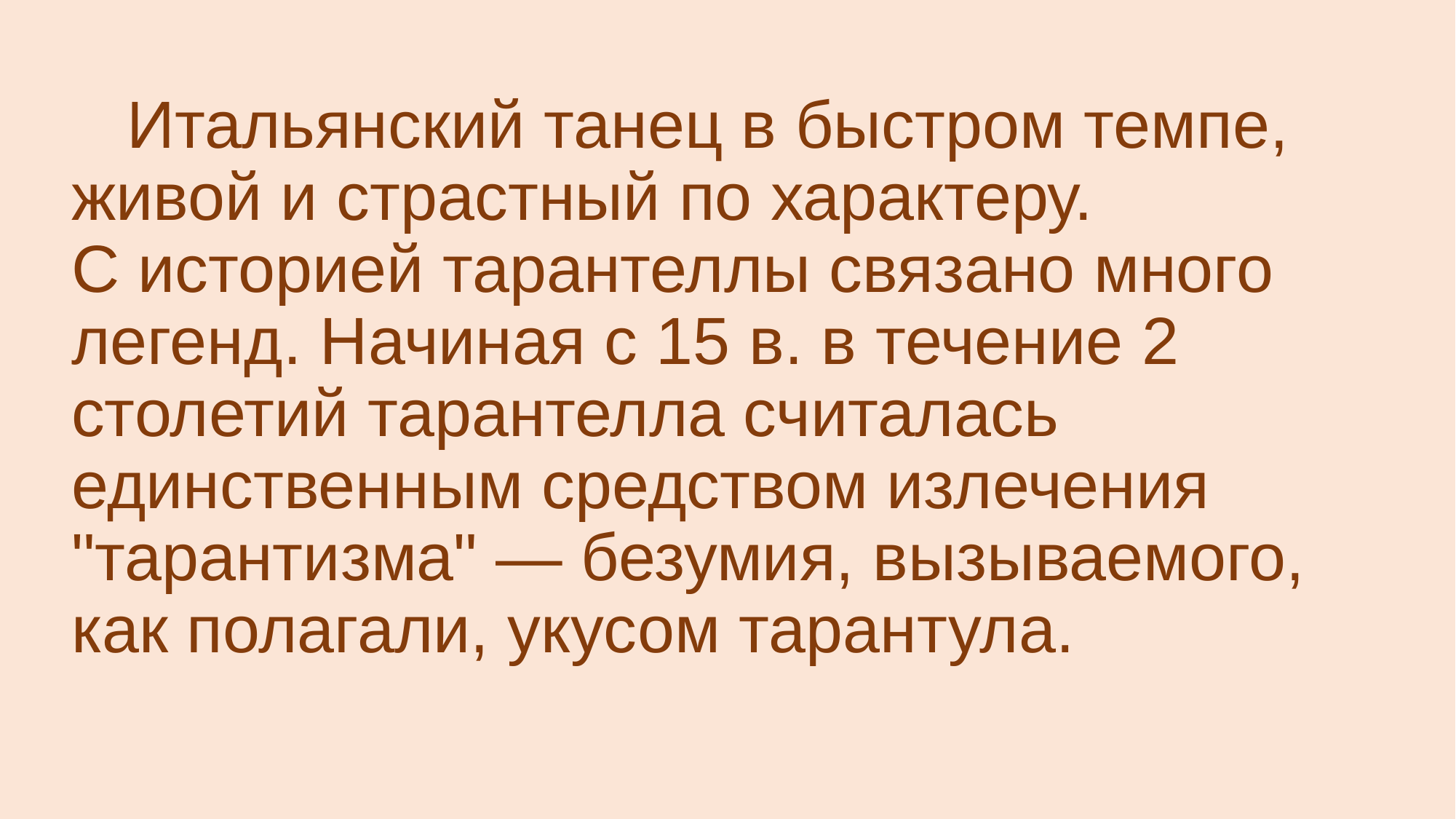

# Итальянский танец в быстром темпе, живой и страстный по характеру. С историей тарантеллы связано много легенд. Начиная с 15 в. в течение 2 столетий тарантелла считалась единственным средством излечения "тарантизма" — безумия, вызываемого, как полагали, укусом тарантула.